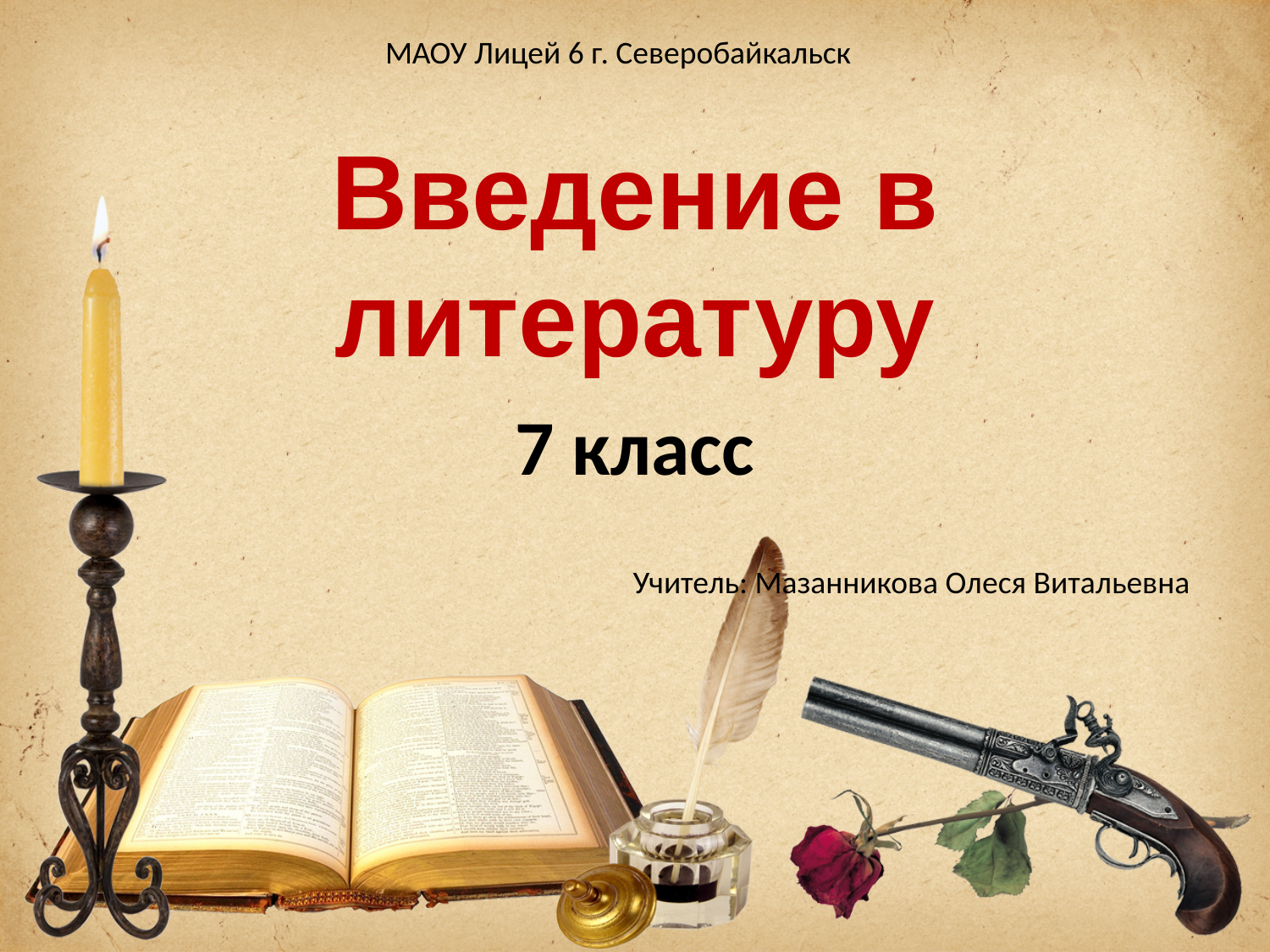

МАОУ Лицей 6 г. Северобайкальск
# Введение в литературу
7 класс
Учитель: Мазанникова Олеся Витальевна